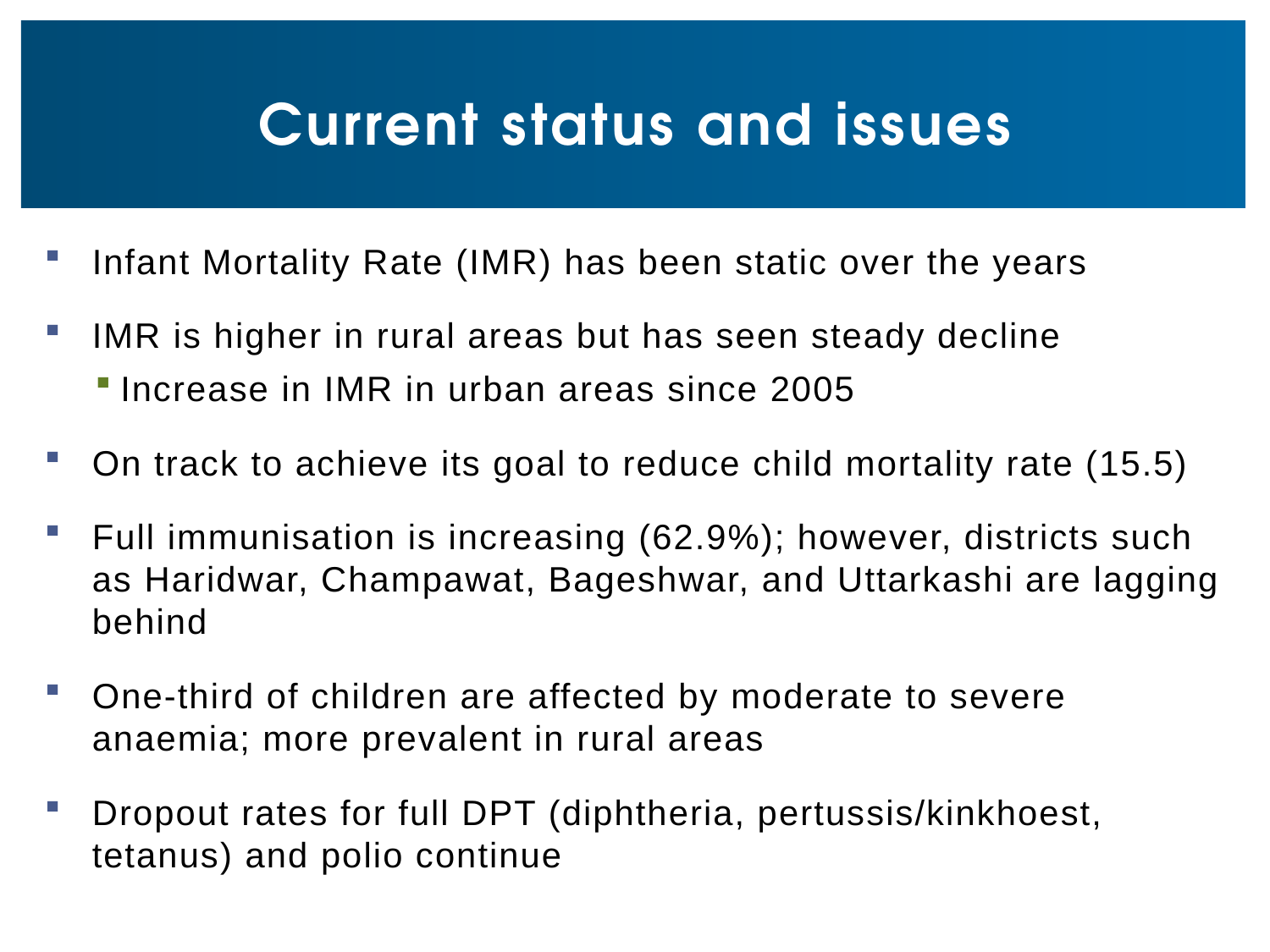

# Current status and issues
Infant Mortality Rate (IMR) has been static over the years
IMR is higher in rural areas but has seen steady decline
Increase in IMR in urban areas since 2005
On track to achieve its goal to reduce child mortality rate (15.5)
Full immunisation is increasing (62.9%); however, districts such as Haridwar, Champawat, Bageshwar, and Uttarkashi are lagging behind
One-third of children are affected by moderate to severe anaemia; more prevalent in rural areas
Dropout rates for full DPT (diphtheria, pertussis/kinkhoest, tetanus) and polio continue